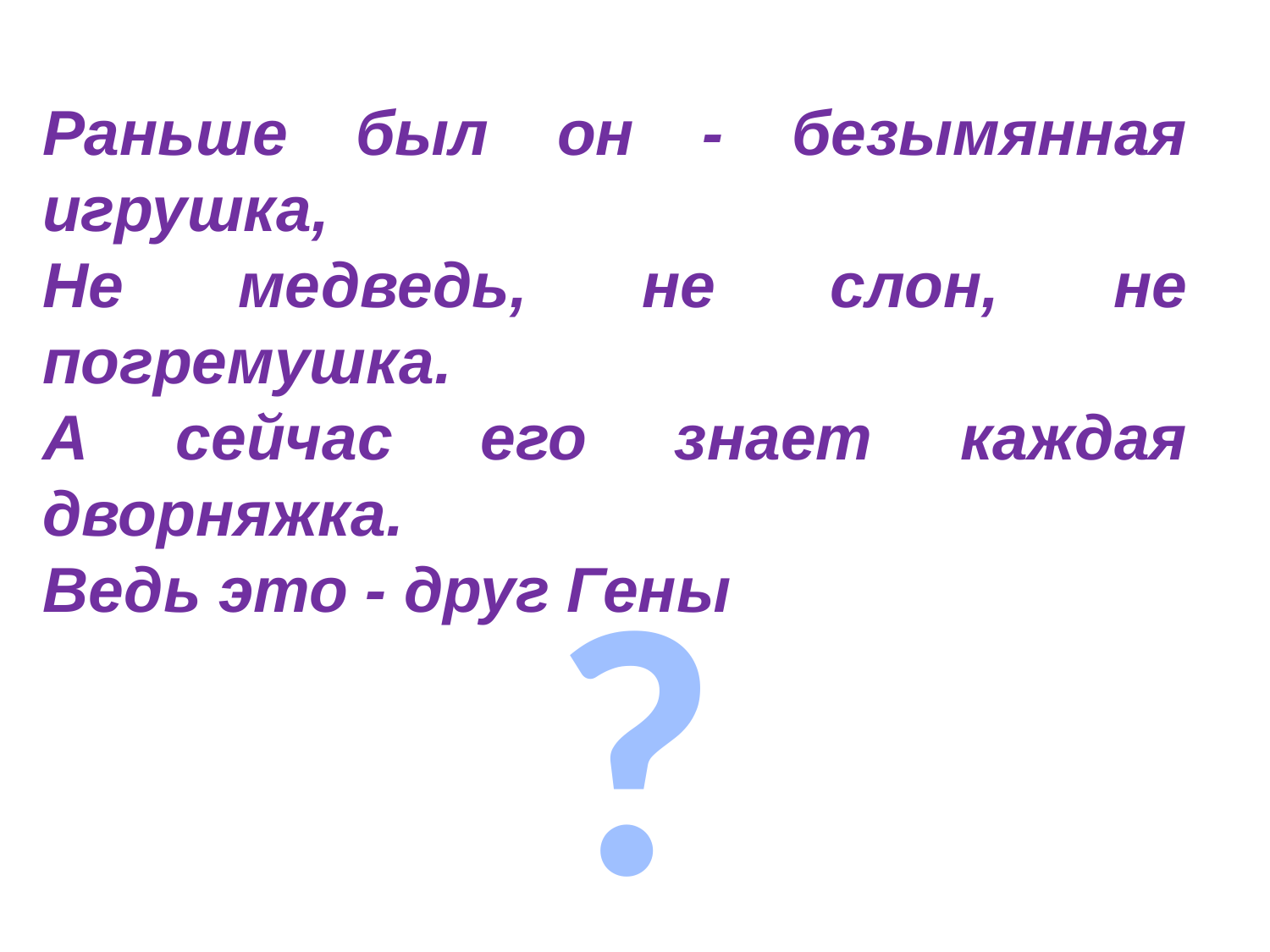

Раньше был он - безымянная игрушка,
Не медведь, не слон, не погремушка.
А сейчас его знает каждая дворняжка.
Ведь это - друг Гены
?